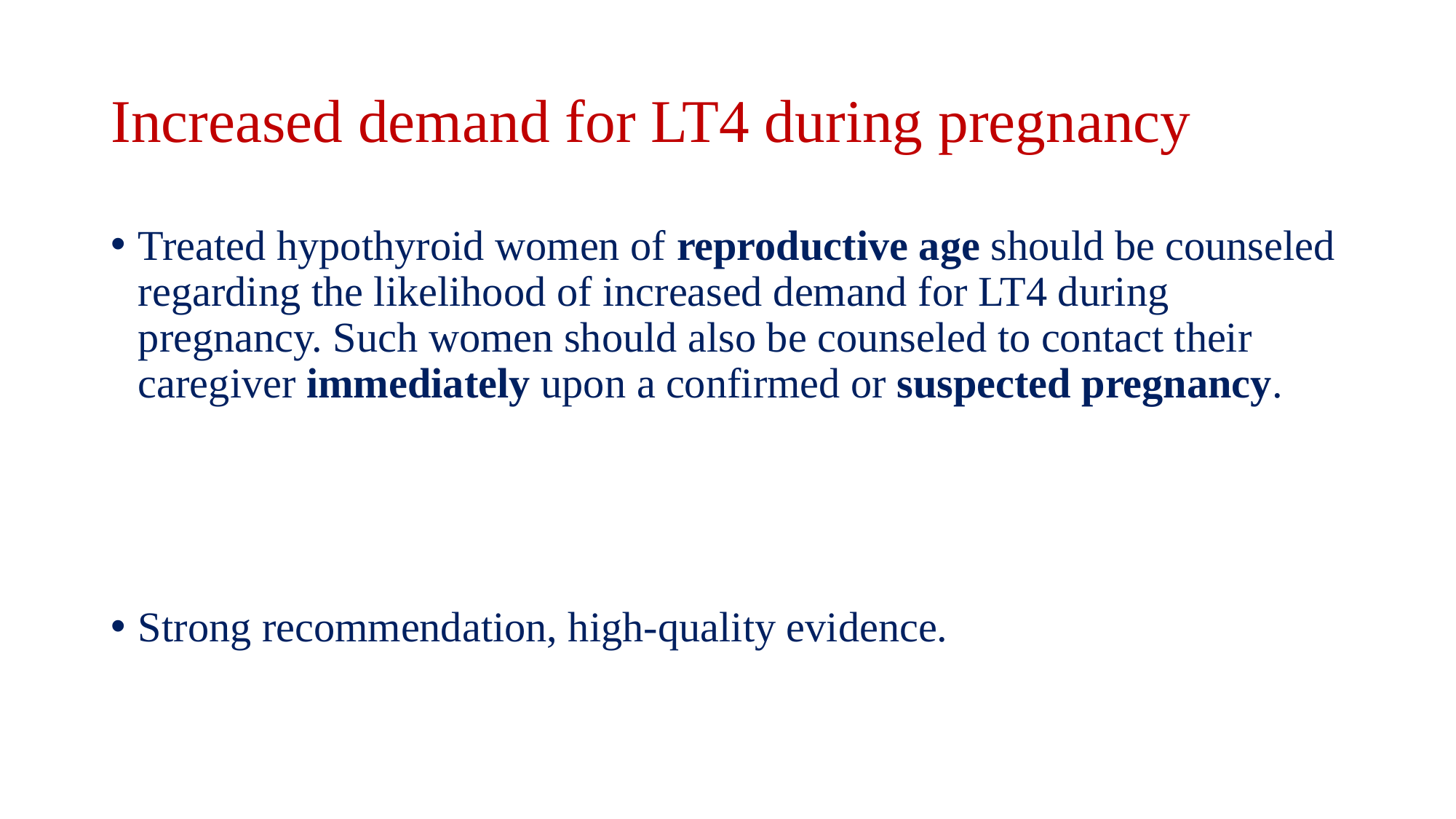

# Increased demand for LT4 during pregnancy
Treated hypothyroid women of reproductive age should be counseled regarding the likelihood of increased demand for LT4 during pregnancy. Such women should also be counseled to contact their caregiver immediately upon a confirmed or suspected pregnancy.

Strong recommendation, high-quality evidence.